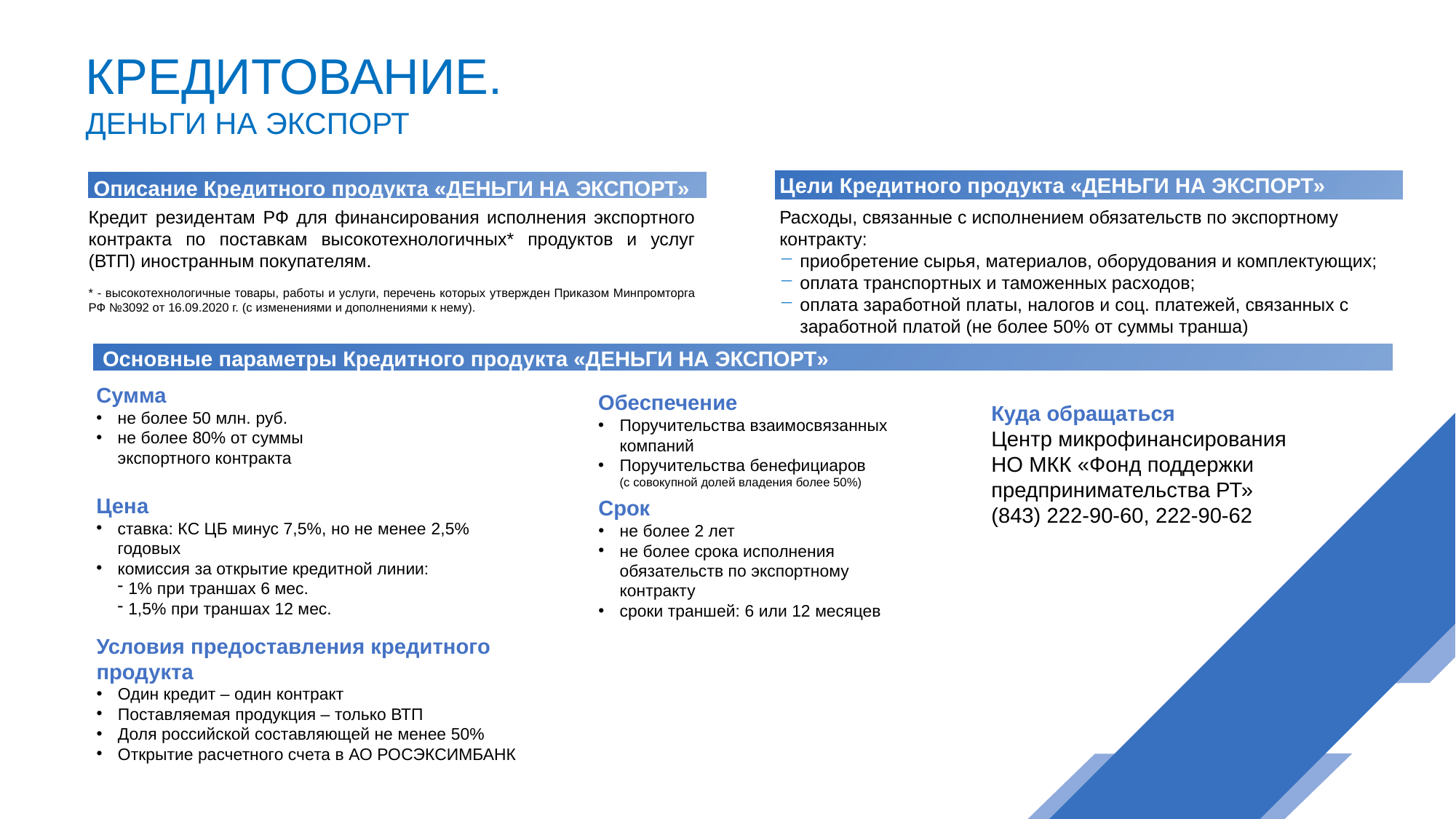

КРЕДИТОВАНИЕ.
ДЕНЬГИ НА ЭКСПОРТ

Цели Кредитного продукта «ДЕНЬГИ НА ЭКСПОРТ»
Описание Кредитного продукта «ДЕНЬГИ НА ЭКСПОРТ»
Кредит резидентам РФ для финансирования исполнения экспортного контракта по поставкам высокотехнологичных* продуктов и услуг (ВТП) иностранным покупателям.

* - высокотехнологичные товары, работы и услуги, перечень которых утвержден Приказом Минпромторга РФ №3092 от 16.09.2020 г. (с изменениями и дополнениями к нему).
Расходы, связанные с исполнением обязательств по экспортному контракту:
приобретение сырья, материалов, оборудования и комплектующих;
оплата транспортных и таможенных расходов;
оплата заработной платы, налогов и соц. платежей, связанных с заработной платой (не более 50% от суммы транша)

Основные параметры Кредитного продукта «ДЕНЬГИ НА ЭКСПОРТ»
Сумма
не более 50 млн. руб.
не более 80% от суммы экспортного контракта
Обеспечение
Поручительства взаимосвязанных компаний
Поручительства бенефициаров
(с совокупной долей владения более 50%)

Куда обращаться
Центр микрофинансирования
НО МКК «Фонд поддержки
предпринимательства РТ»
(843) 222-90-60, 222-90-62

Цена
ставка: КС ЦБ минус 7,5%, но не менее 2,5% годовых
комиссия за открытие кредитной линии:
1% при траншах 6 мес.
1,5% при траншах 12 мес.
Срок
не более 2 лет
не более срока исполнения обязательств по экспортному контракту
сроки траншей: 6 или 12 месяцев

Условия предоставления кредитного продукта
Один кредит – один контракт
Поставляемая продукция – только ВТП
Доля российской составляющей не менее 50%
Открытие расчетного счета в АО РОСЭКСИМБАНК